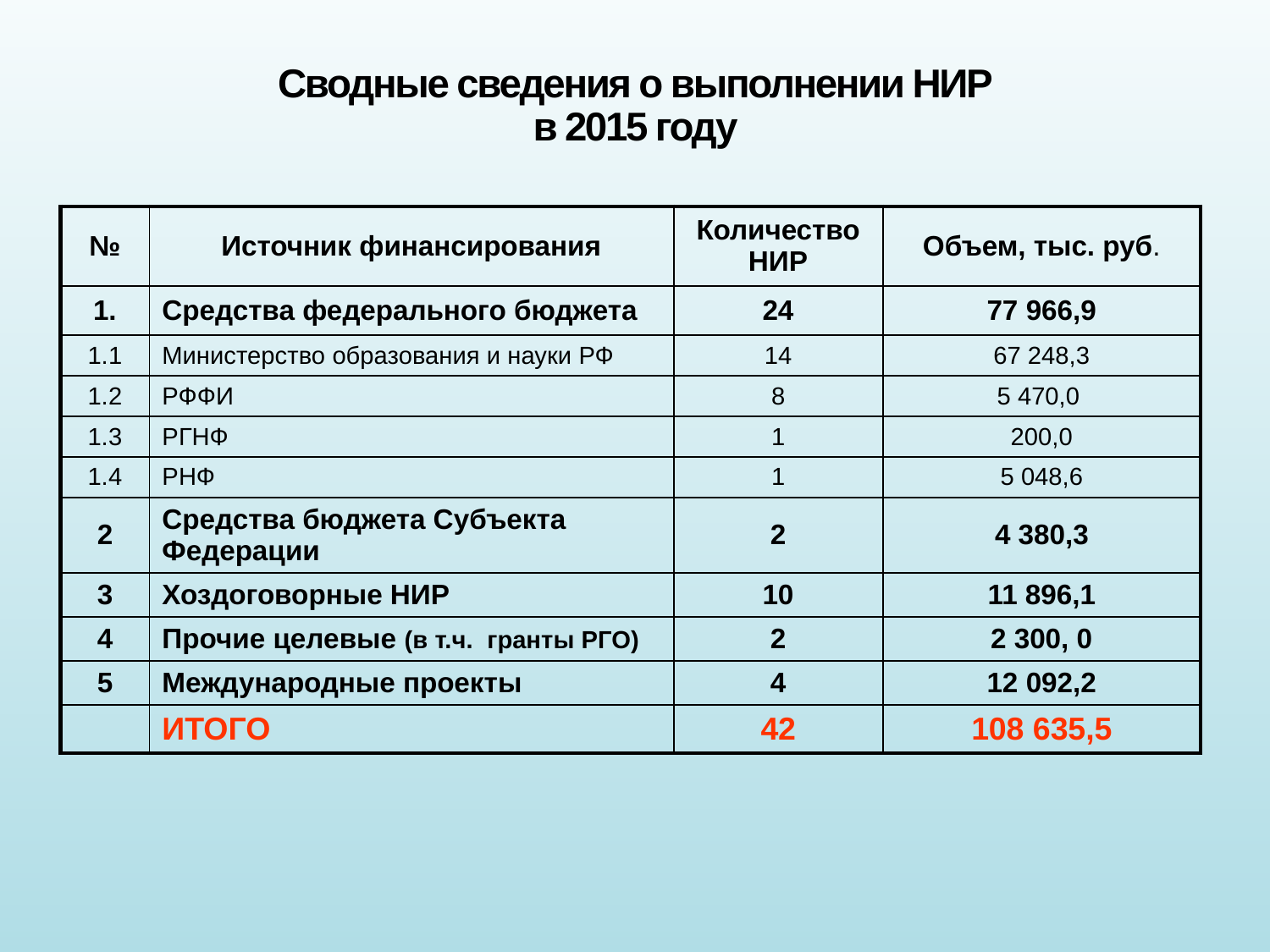

# Сводные сведения о выполнении НИР в 2015 году
| № | Источник финансирования | Количество НИР | Объем, тыс. руб. |
| --- | --- | --- | --- |
| 1. | Средства федерального бюджета | 24 | 77 966,9 |
| 1.1 | Министерство образования и науки РФ | 14 | 67 248,3 |
| 1.2 | РФФИ | 8 | 5 470,0 |
| 1.3 | РГНФ | 1 | 200,0 |
| 1.4 | РНФ | 1 | 5 048,6 |
| 2 | Средства бюджета Субъекта Федерации | 2 | 4 380,3 |
| 3 | Хоздоговорные НИР | 10 | 11 896,1 |
| 4 | Прочие целевые (в т.ч. гранты РГО) | 2 | 2 300, 0 |
| 5 | Международные проекты | 4 | 12 092,2 |
|  | ИТОГО | 42 | 108 635,5 |